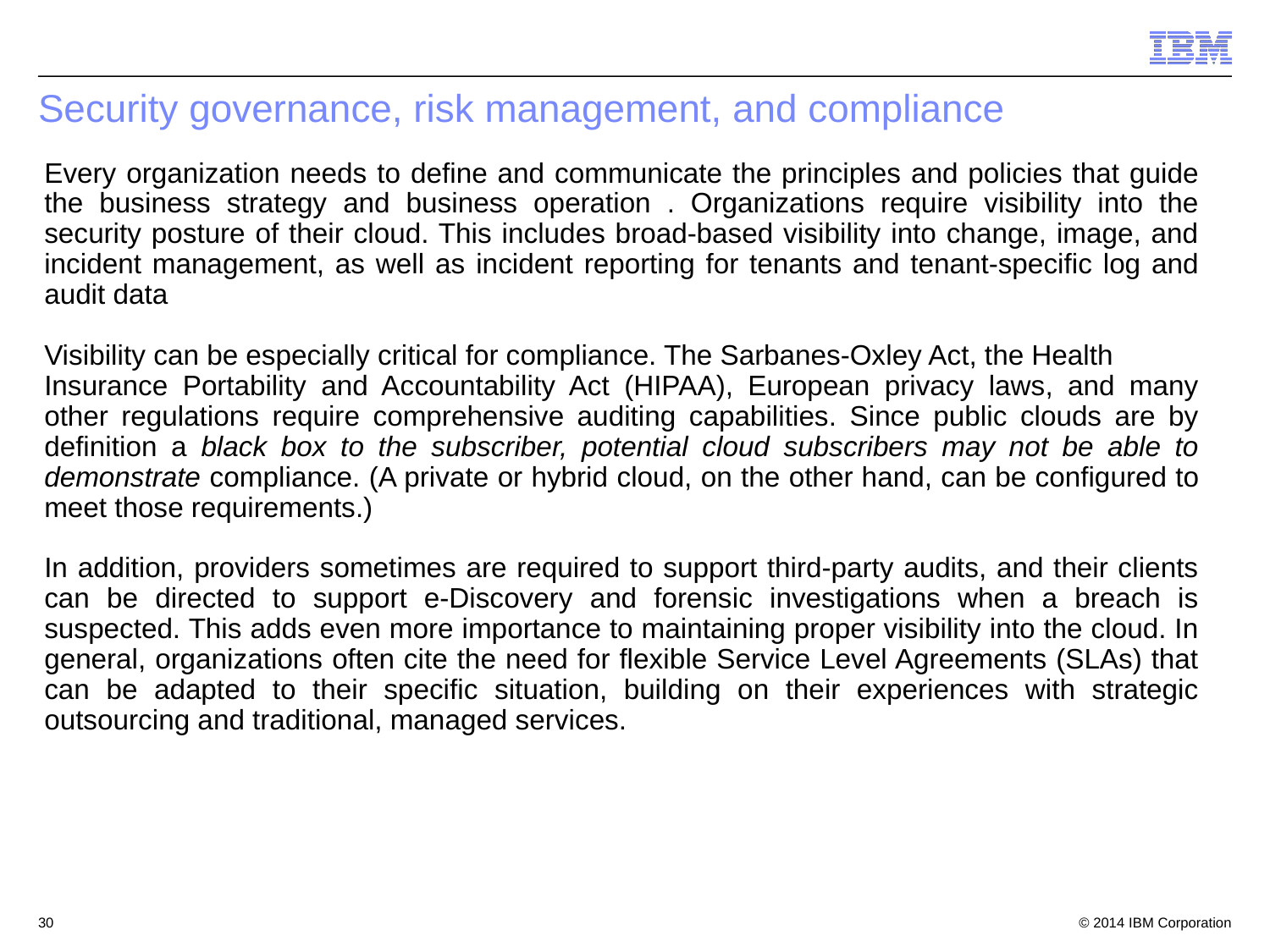

# Security governance, risk management, and compliance
Every organization needs to define and communicate the principles and policies that guide the business strategy and business operation . Organizations require visibility into the security posture of their cloud. This includes broad-based visibility into change, image, and incident management, as well as incident reporting for tenants and tenant-specific log and audit data

Visibility can be especially critical for compliance. The Sarbanes-Oxley Act, the Health
Insurance Portability and Accountability Act (HIPAA), European privacy laws, and many other regulations require comprehensive auditing capabilities. Since public clouds are by definition a black box to the subscriber, potential cloud subscribers may not be able to demonstrate compliance. (A private or hybrid cloud, on the other hand, can be configured to meet those requirements.)

In addition, providers sometimes are required to support third-party audits, and their clients can be directed to support e-Discovery and forensic investigations when a breach is suspected. This adds even more importance to maintaining proper visibility into the cloud. In general, organizations often cite the need for flexible Service Level Agreements (SLAs) that can be adapted to their specific situation, building on their experiences with strategic outsourcing and traditional, managed services.
30